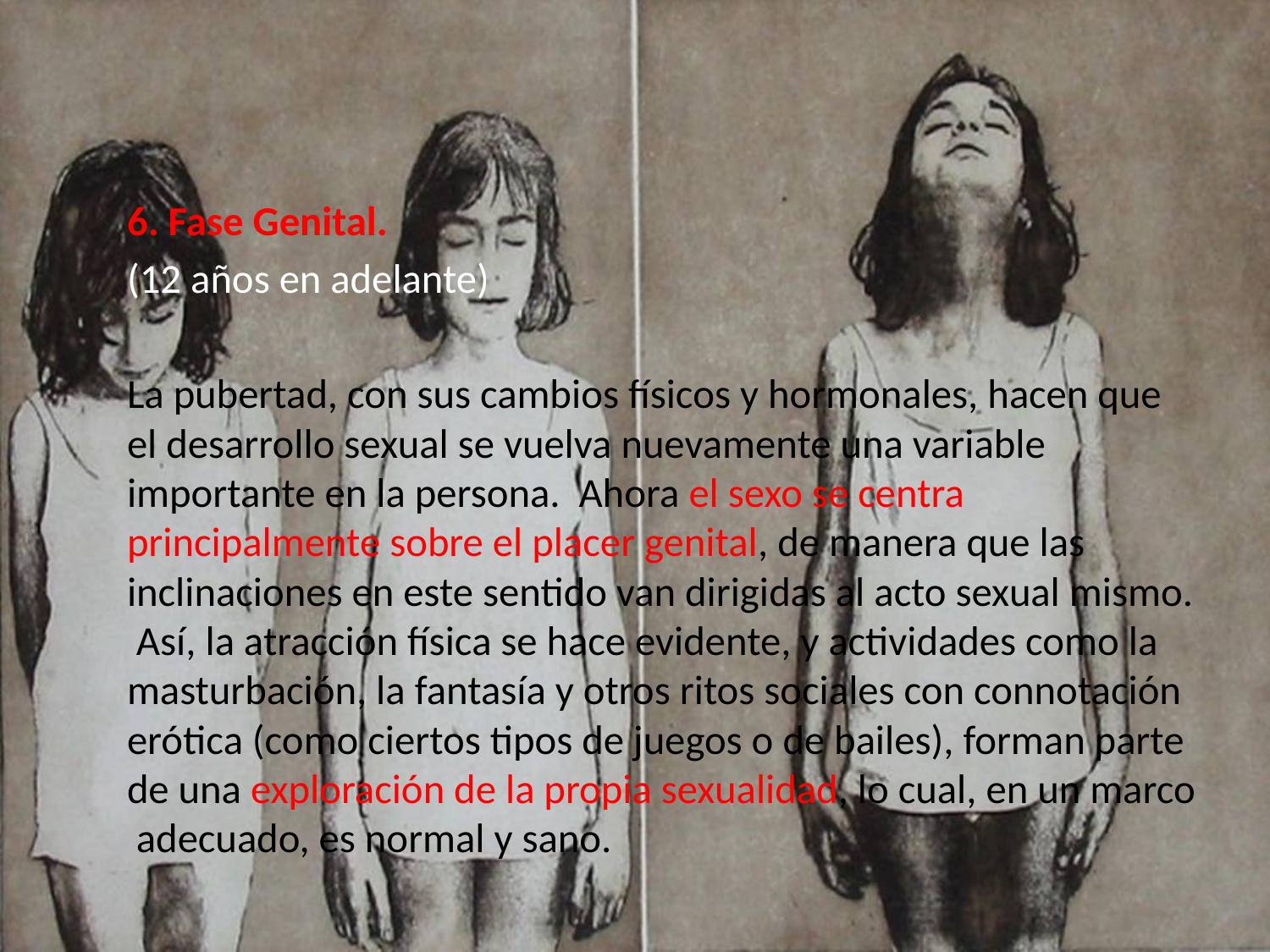

6. Fase Genital.
	(12 años en adelante)

	La pubertad, con sus cambios físicos y hormonales, hacen que el desarrollo sexual se vuelva nuevamente una variable importante en la persona.  Ahora el sexo se centra principalmente sobre el placer genital, de manera que las inclinaciones en este sentido van dirigidas al acto sexual mismo.  Así, la atracción física se hace evidente, y actividades como la masturbación, la fantasía y otros ritos sociales con connotación erótica (como ciertos tipos de juegos o de bailes), forman parte de una exploración de la propia sexualidad, lo cual, en un marco  adecuado, es normal y sano.